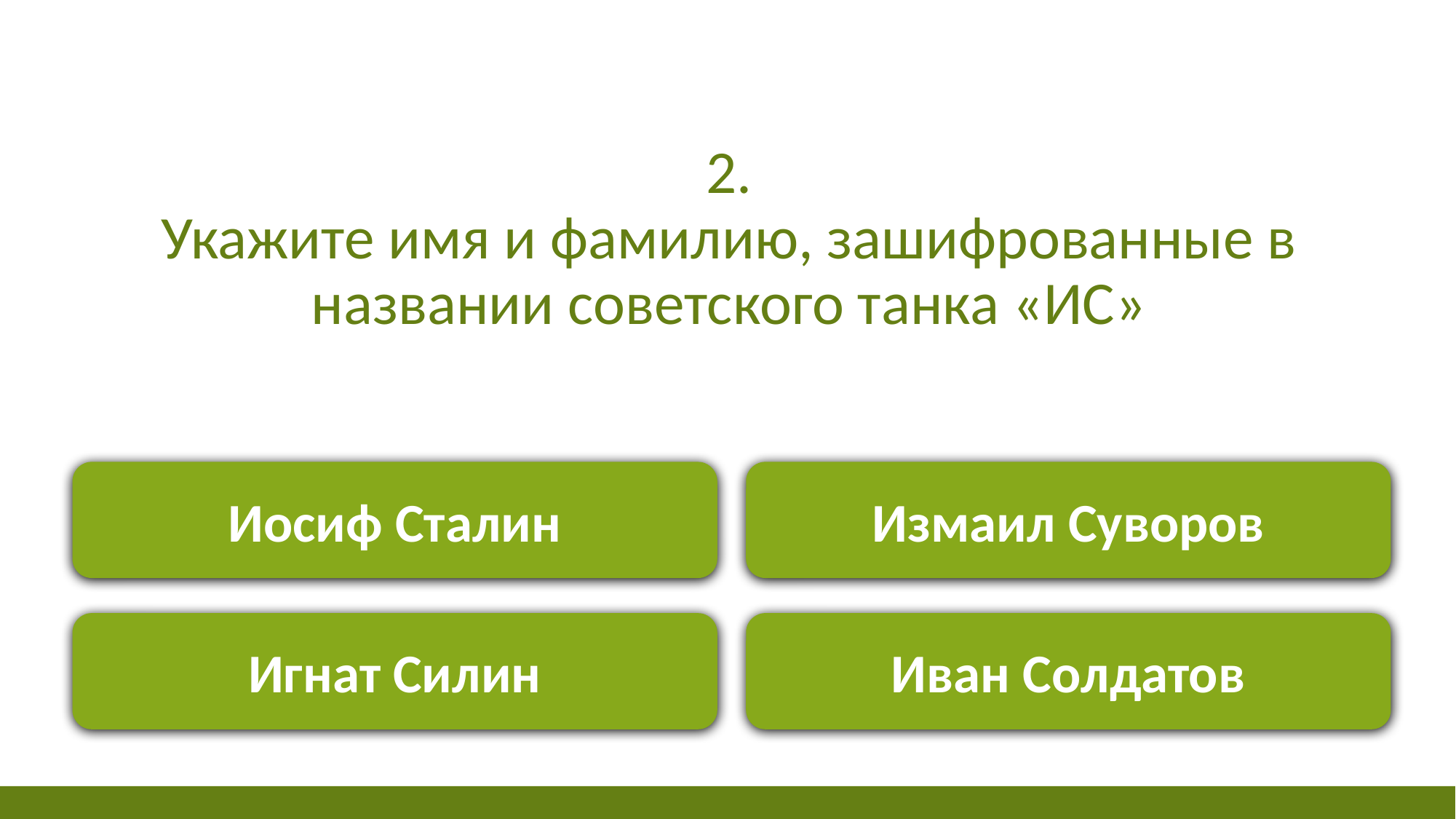

# 2. Укажите имя и фамилию, зашифрованные в названии советского танка «ИС»

Иосиф Сталин
Измаил Суворов
Игнат Силин
Иван Солдатов